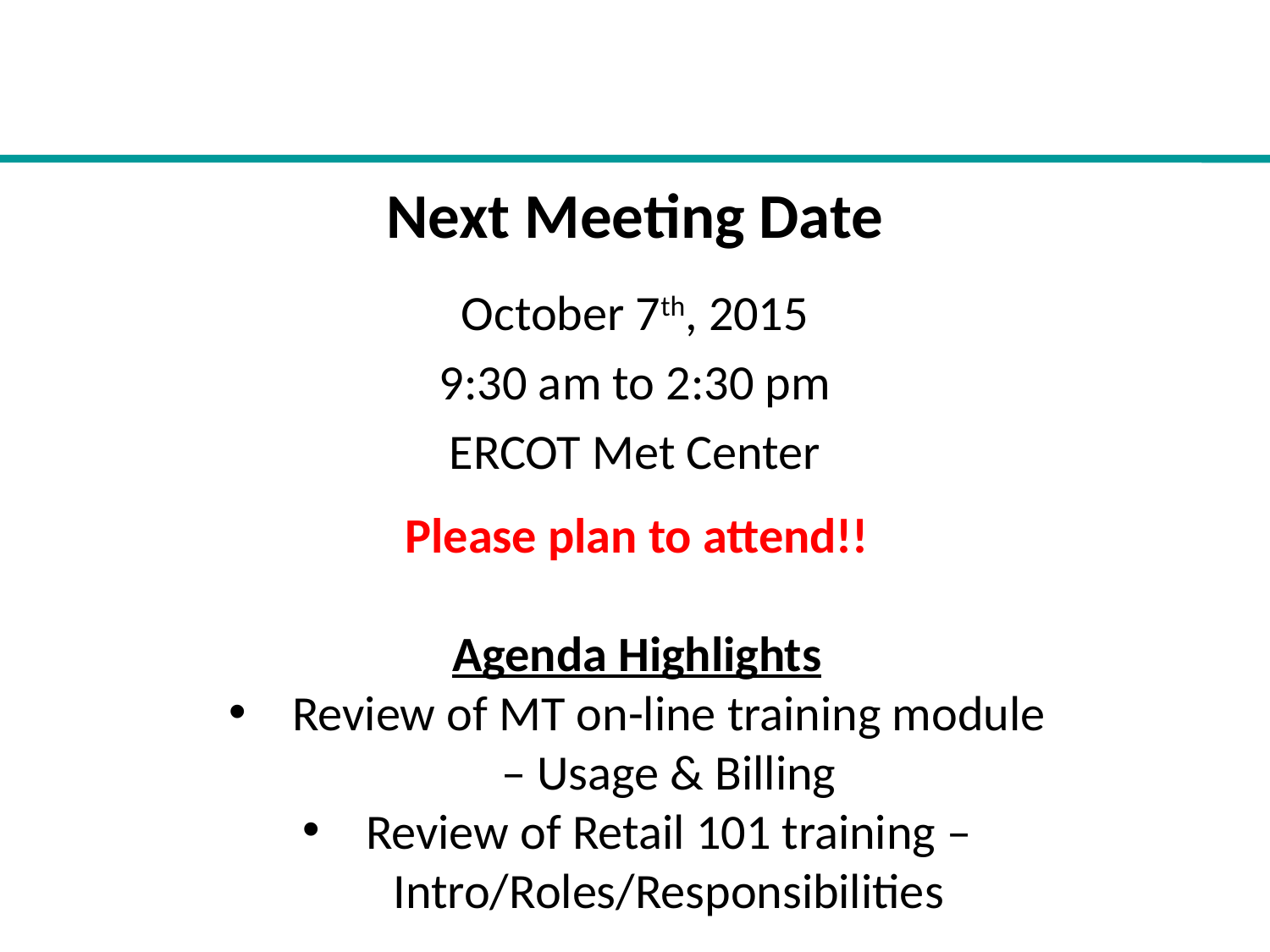

# Next Meeting Date
October 7th, 2015
9:30 am to 2:30 pm
ERCOT Met Center
Please plan to attend!!

Agenda Highlights
Review of MT on-line training module – Usage & Billing
Review of Retail 101 training – Intro/Roles/Responsibilities